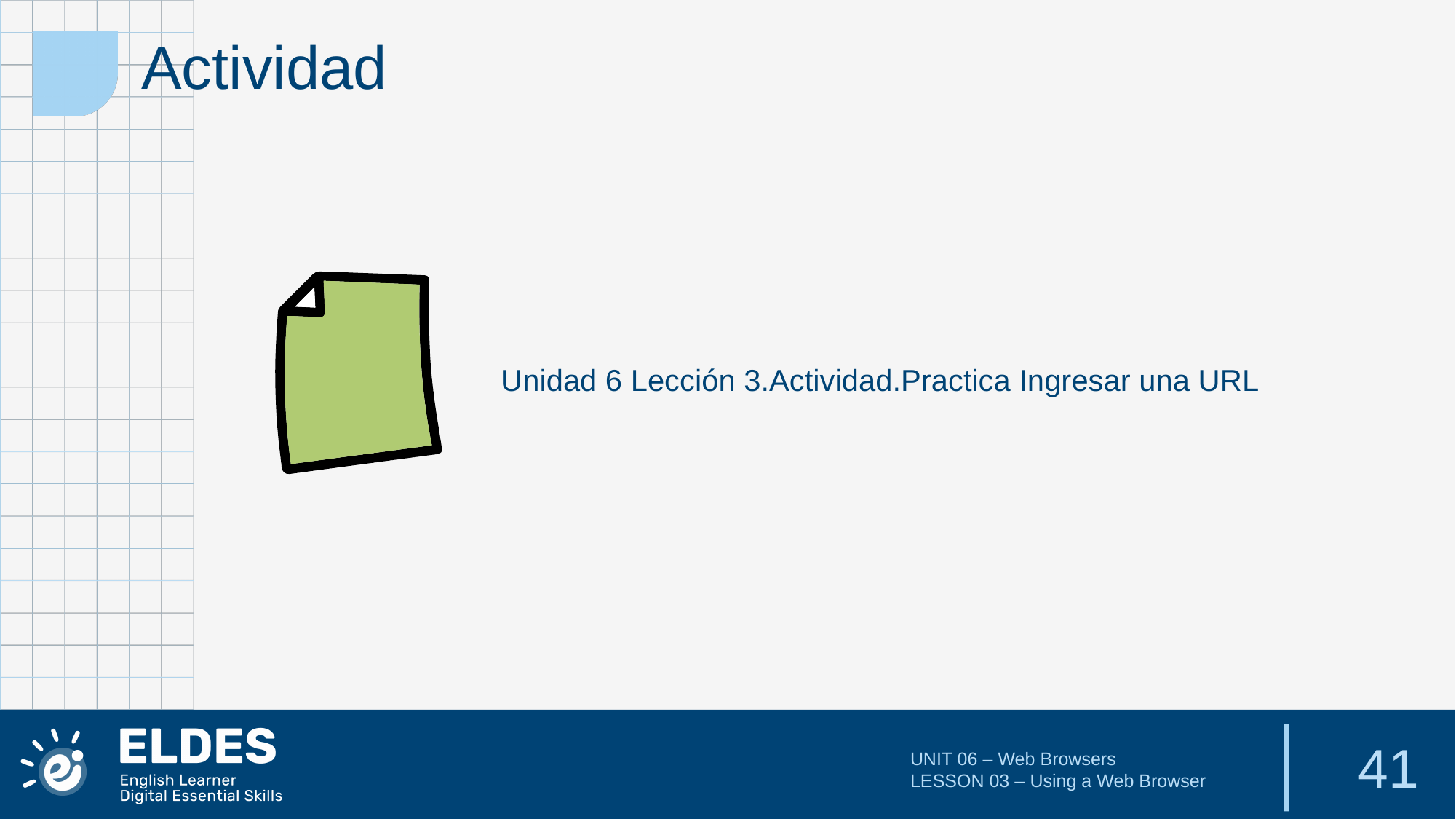

Actividad

Unidad 6 Lección 3.Actividad.Practica Ingresar una URL
41
UNIT 06 – Web Browsers
LESSON 03 – Using a Web Browser